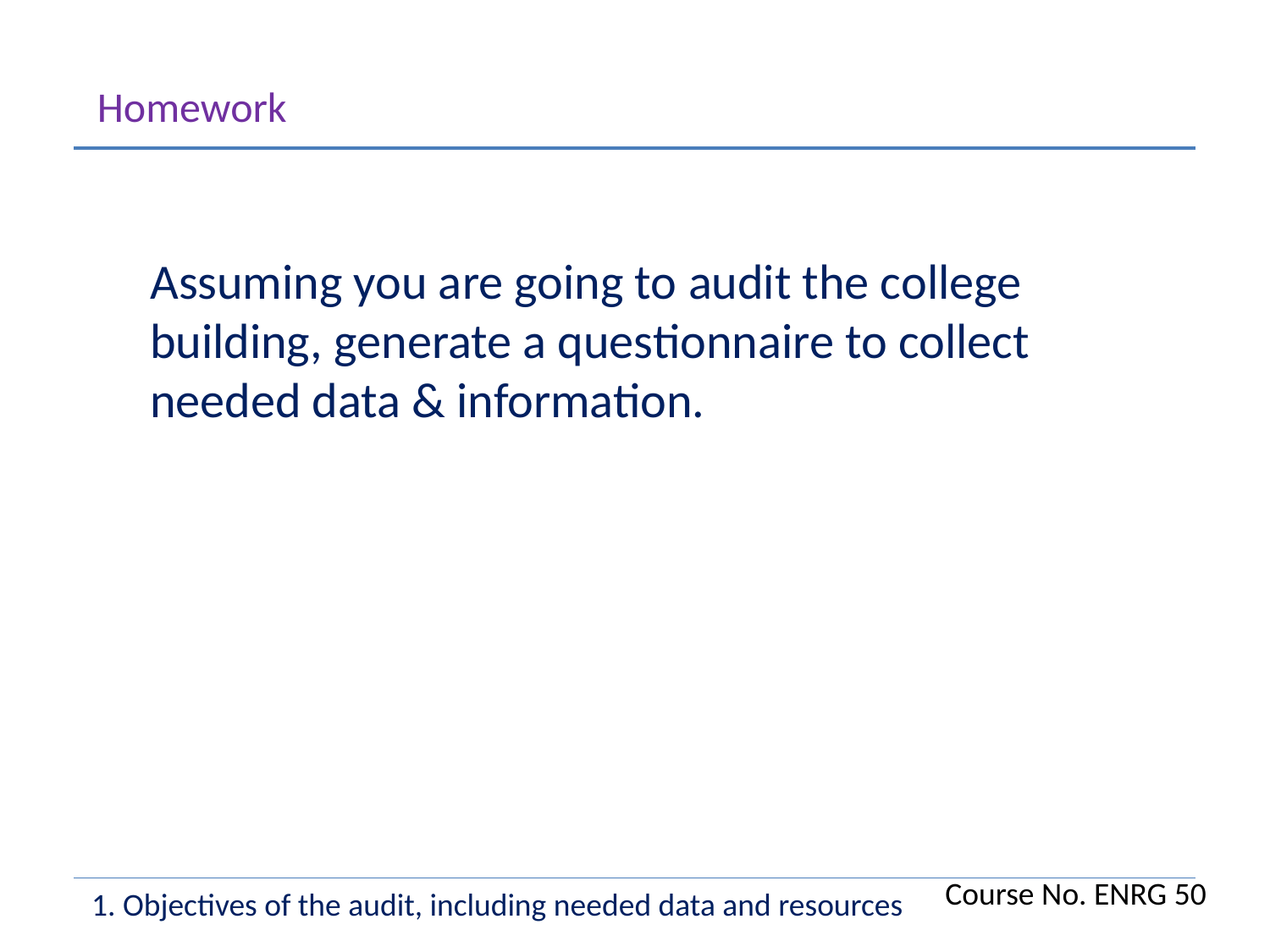

Homework
Assuming you are going to audit the college building, generate a questionnaire to collect needed data & information.
Course No. ENRG 50
1. Objectives of the audit, including needed data and resources